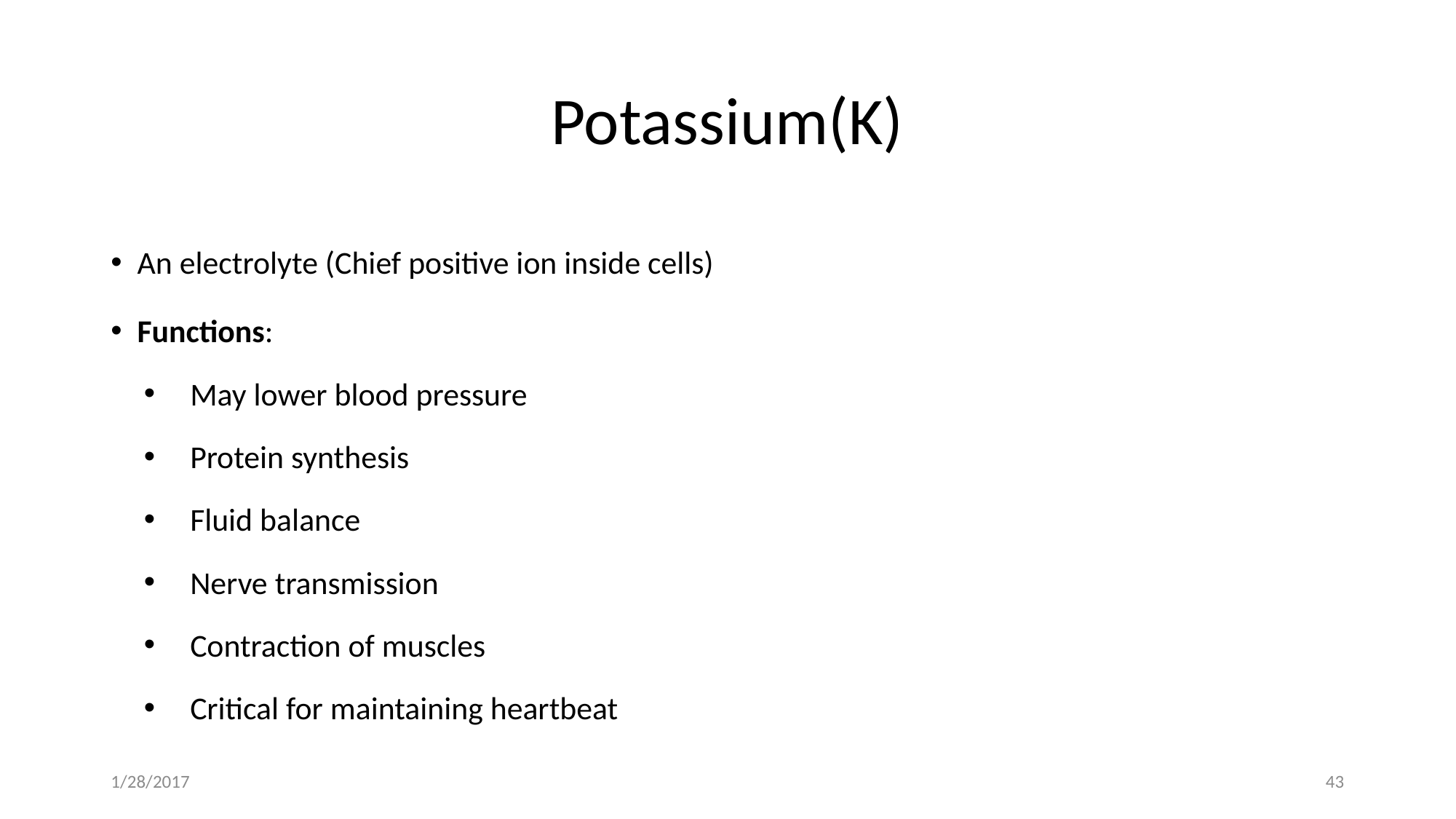

# Potassium(K)
An electrolyte (Chief positive ion inside cells)
Functions:
May lower blood pressure
Protein synthesis
Fluid balance
Nerve transmission
Contraction of muscles
Critical for maintaining heartbeat

1/28/2017
43